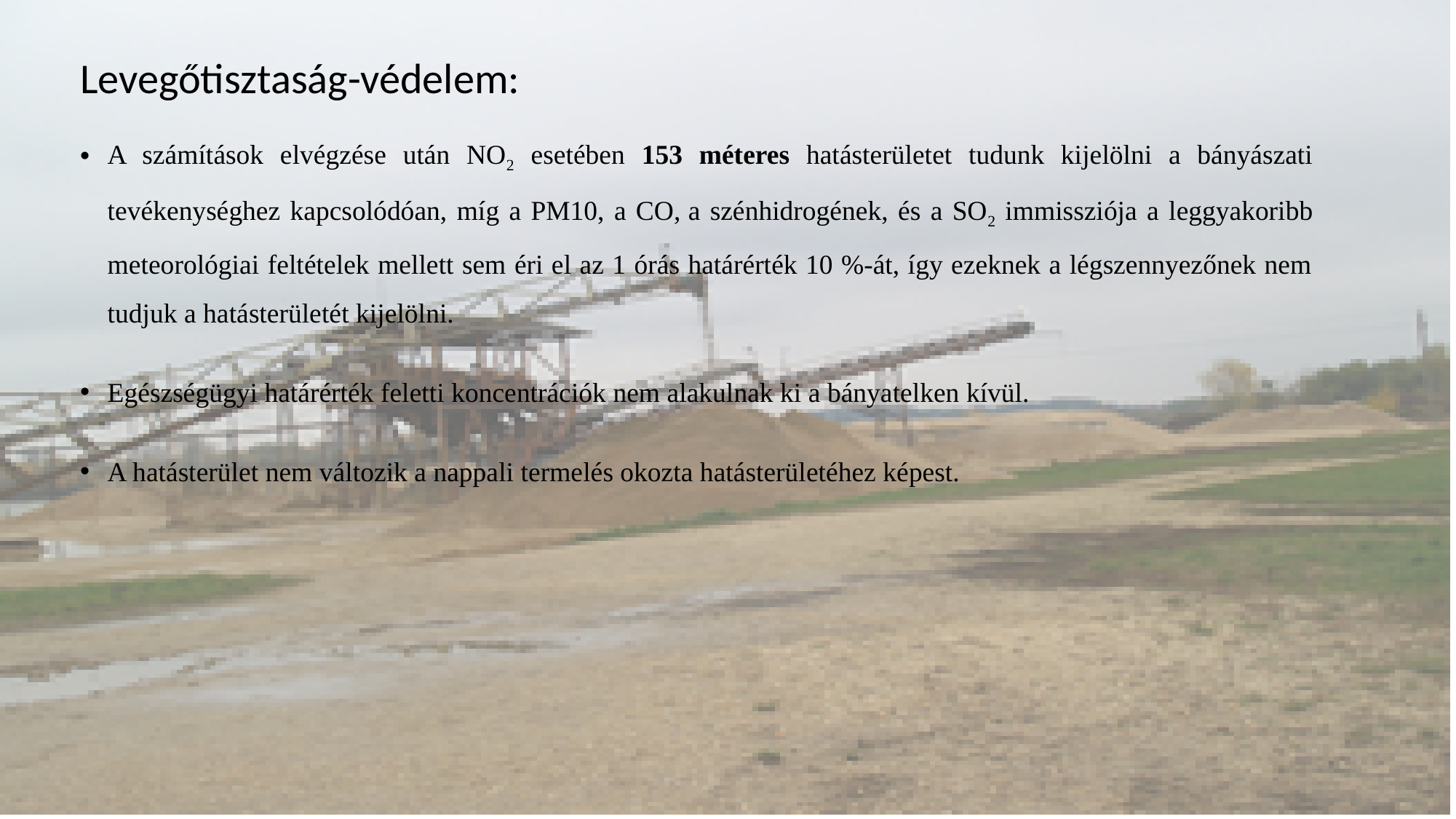

Levegőtisztaság-védelem:
A számítások elvégzése után NO2 esetében 153 méteres hatásterületet tudunk kijelölni a bányászati tevékenységhez kapcsolódóan, míg a PM10, a CO, a szénhidrogének, és a SO2 immissziója a leggyakoribb meteorológiai feltételek mellett sem éri el az 1 órás határérték 10 %-át, így ezeknek a légszennyezőnek nem tudjuk a hatásterületét kijelölni.
Egészségügyi határérték feletti koncentrációk nem alakulnak ki a bányatelken kívül.
A hatásterület nem változik a nappali termelés okozta hatásterületéhez képest.